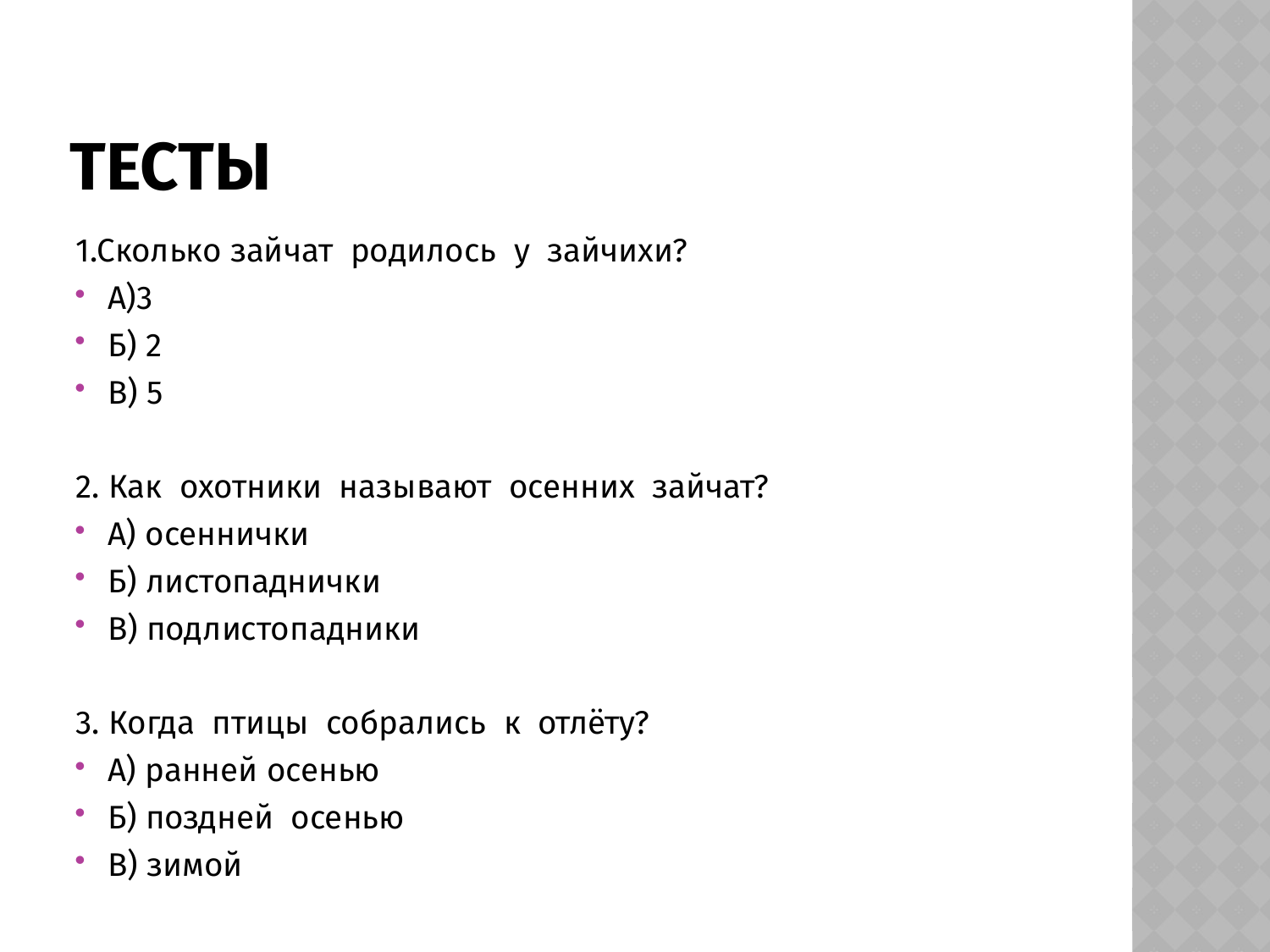

# Тесты
1.Сколько зайчат  родилось  у  зайчихи?
А)3
Б) 2
В) 5

2. Как  охотники  называют  осенних  зайчат?
А) осеннички
Б) листопаднички
В) подлистопадники

3. Когда  птицы  собрались  к  отлёту?
А) ранней осенью
Б) поздней  осенью
В) зимой